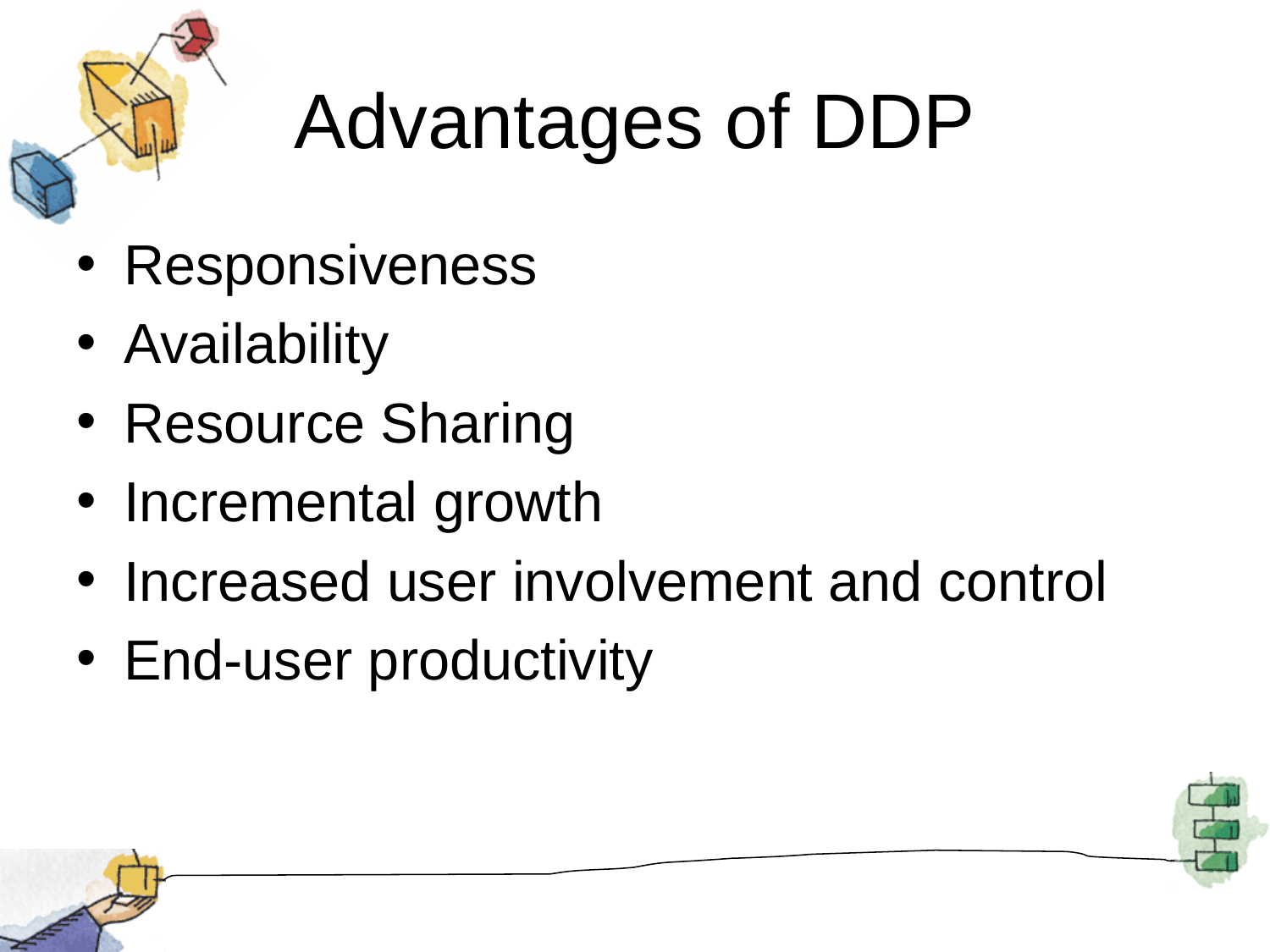

# Advantages of DDP
Responsiveness
Availability
Resource Sharing
Incremental growth
Increased user involvement and control
End-user productivity